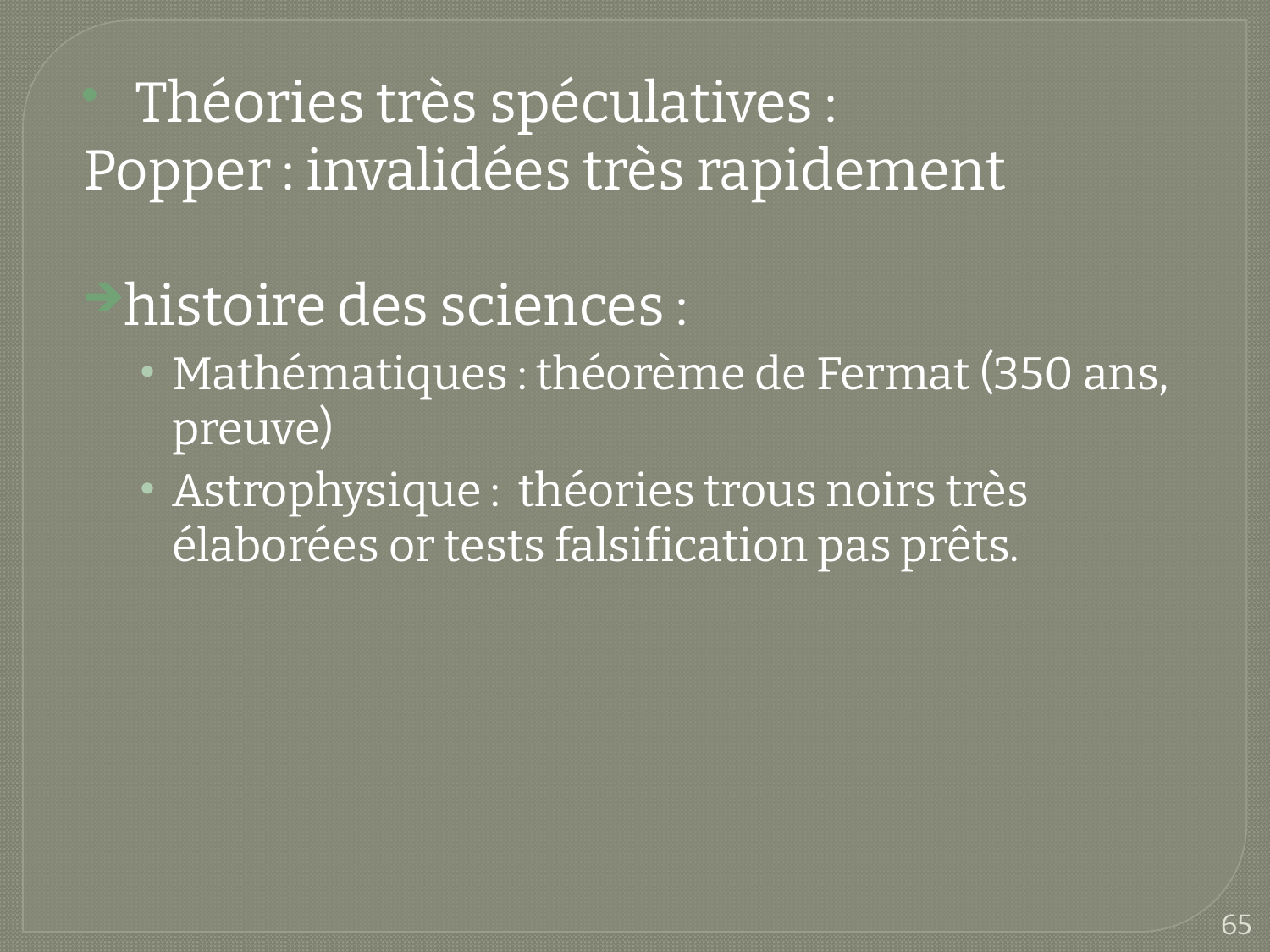

Théories très spéculatives :
Popper : invalidées très rapidement

histoire des sciences :
Mathématiques : théorème de Fermat (350 ans, preuve)
Astrophysique :  théories trous noirs très élaborées or tests falsification pas prêts.
65